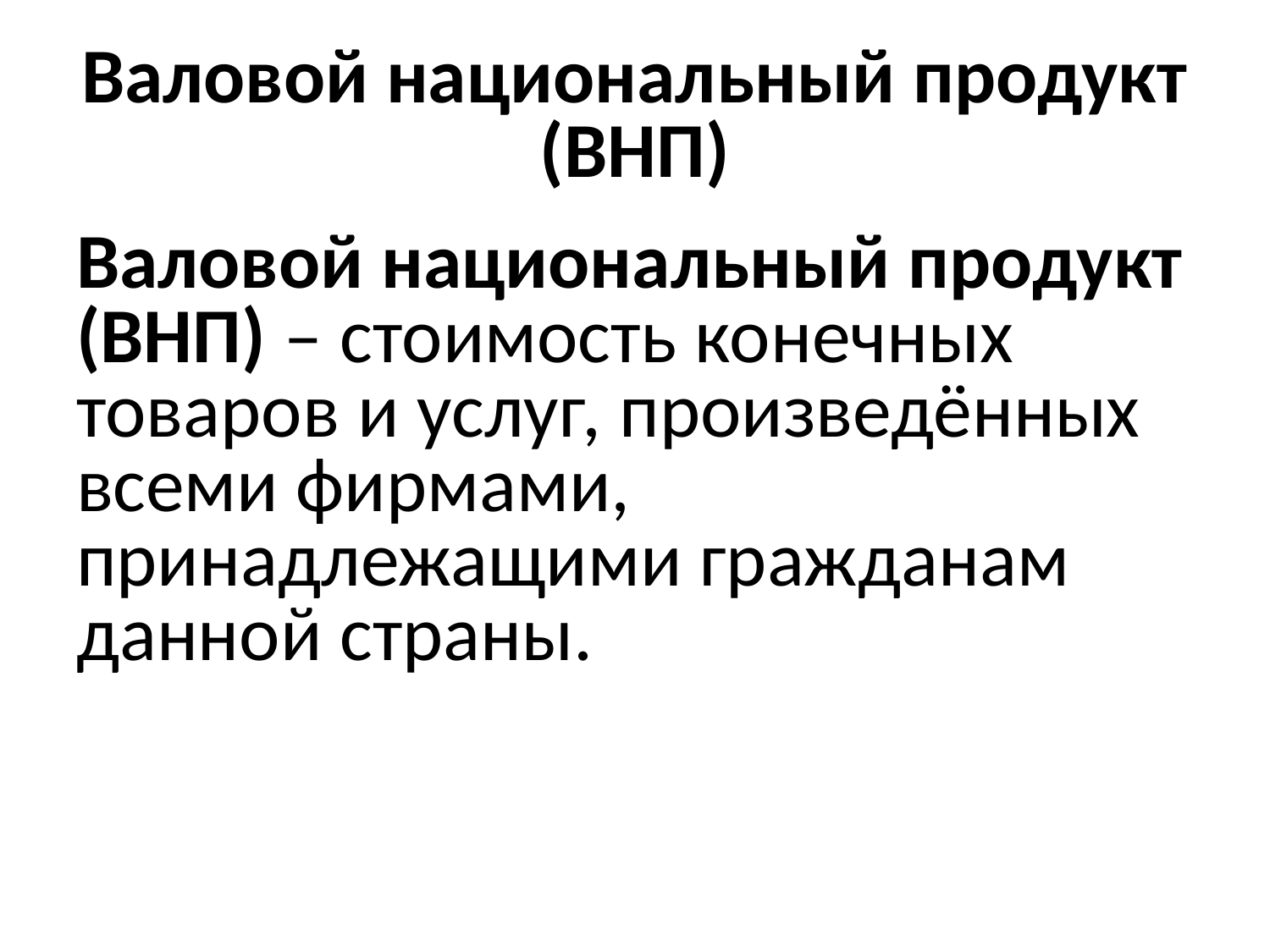

# Валовой национальный продукт (ВНП)
Валовой национальный продукт (ВНП) – стоимость конечных товаров и услуг, произведённых всеми фирмами, принадлежащими гражданам данной страны.